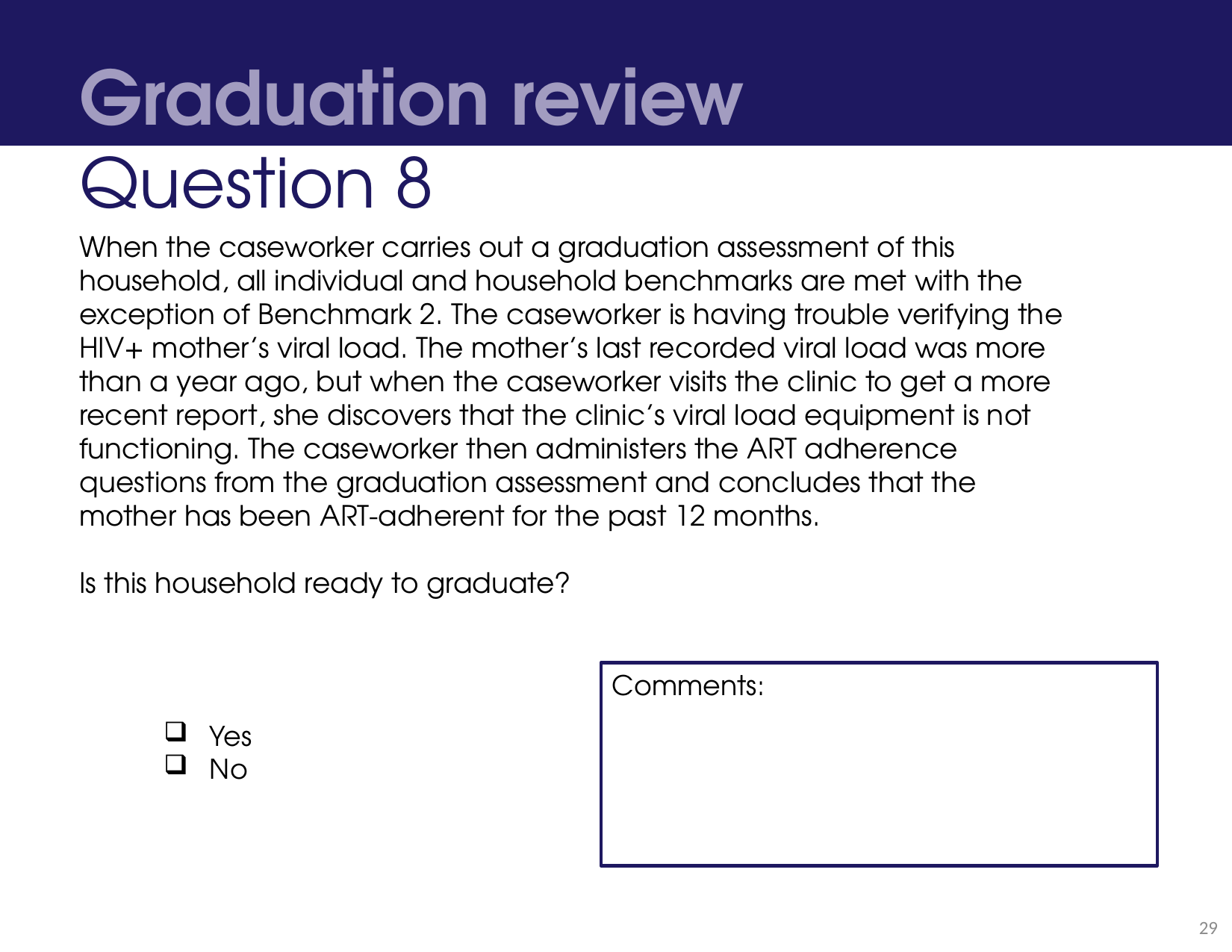

# Graduation review
Question 8
When the caseworker carries out a graduation assessment of this household, all individual and household benchmarks are met with the exception of Benchmark 2. The caseworker is having trouble verifying the HIV+ mother’s viral load. The mother’s last recorded viral load was more than a year ago, but when the caseworker visits the clinic to get a more recent report, she discovers that the clinic’s viral load equipment is not functioning. The caseworker then administers the ART adherence questions from the graduation assessment and concludes that the mother has been ART-adherent for the past 12 months.

Is this household ready to graduate?

Yes
No

Comments:
29